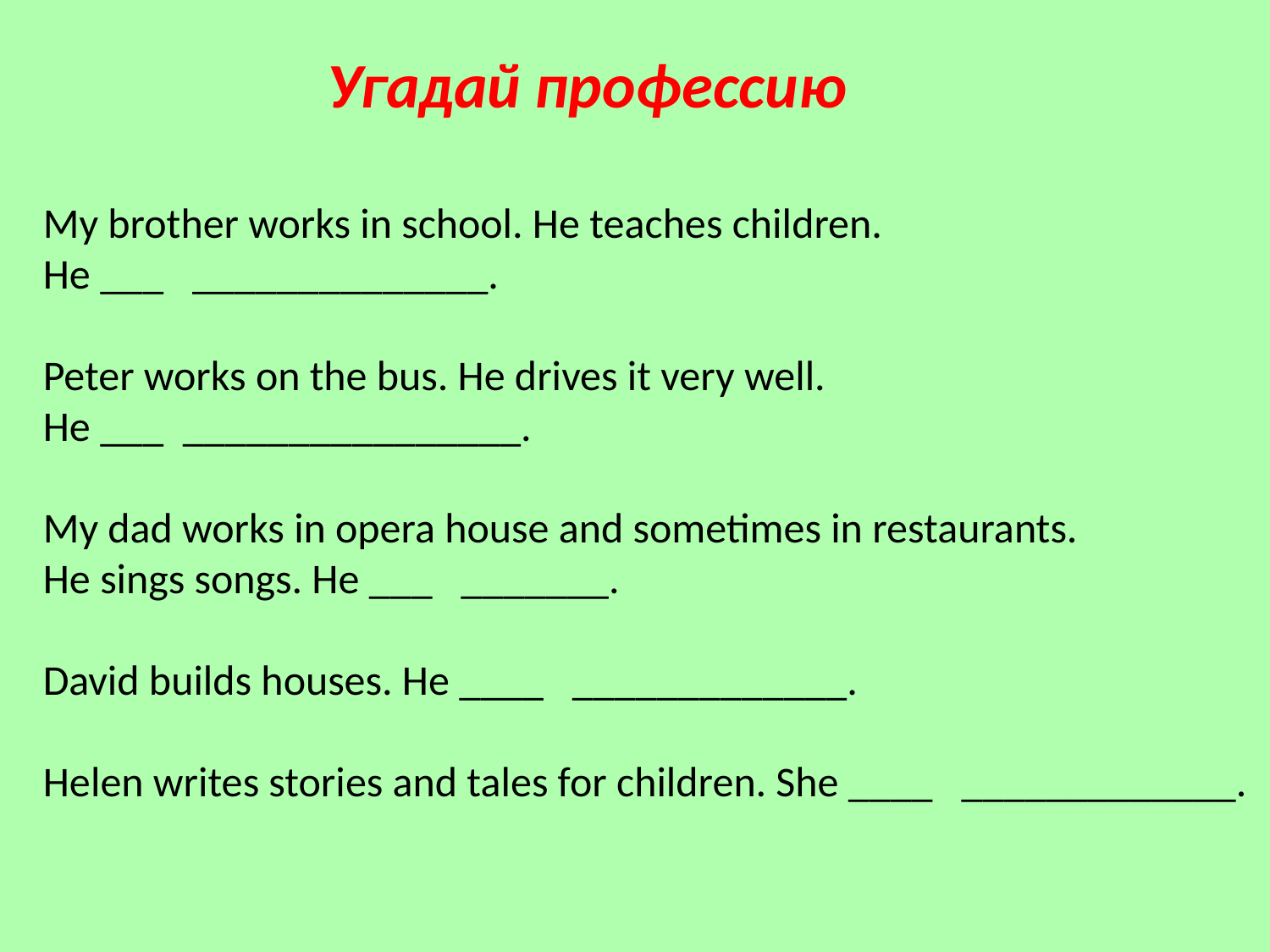

Угадай профессию
My brother works in school. He teaches children.
He ___   ______________.

Peter works on the bus. He drives it very well.
He ___  ________________.

My dad works in opera house and sometimes in restaurants.
He sings songs. He ___   _______.

David builds houses. He ____   _____________.

Helen writes stories and tales for children. She ____   _____________.